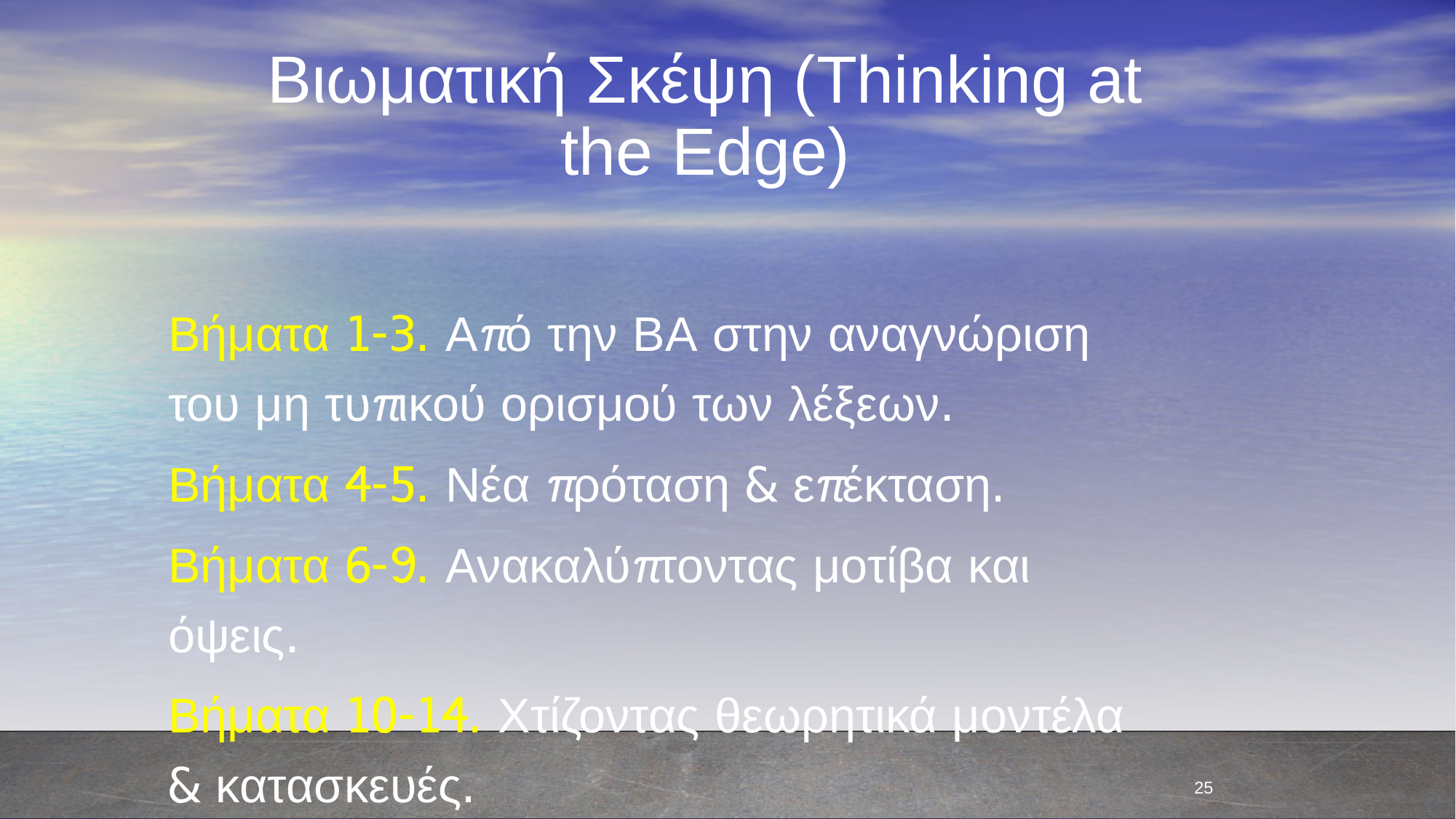

Βιωματική Σκέψη (Thinking at the Edge)
Βήματα 1-3. Από την ΒΑ στην αναγνώριση του μη τυπικού ορισμού των λέξεων.
Βήματα 4-5. Νέα πρόταση & επέκταση.
Βήματα 6-9. Ανακαλύπτοντας μοτίβα και όψεις.
Βήματα 10-14. Χτίζοντας θεωρητικά μοντέλα & κατασκευές.
25